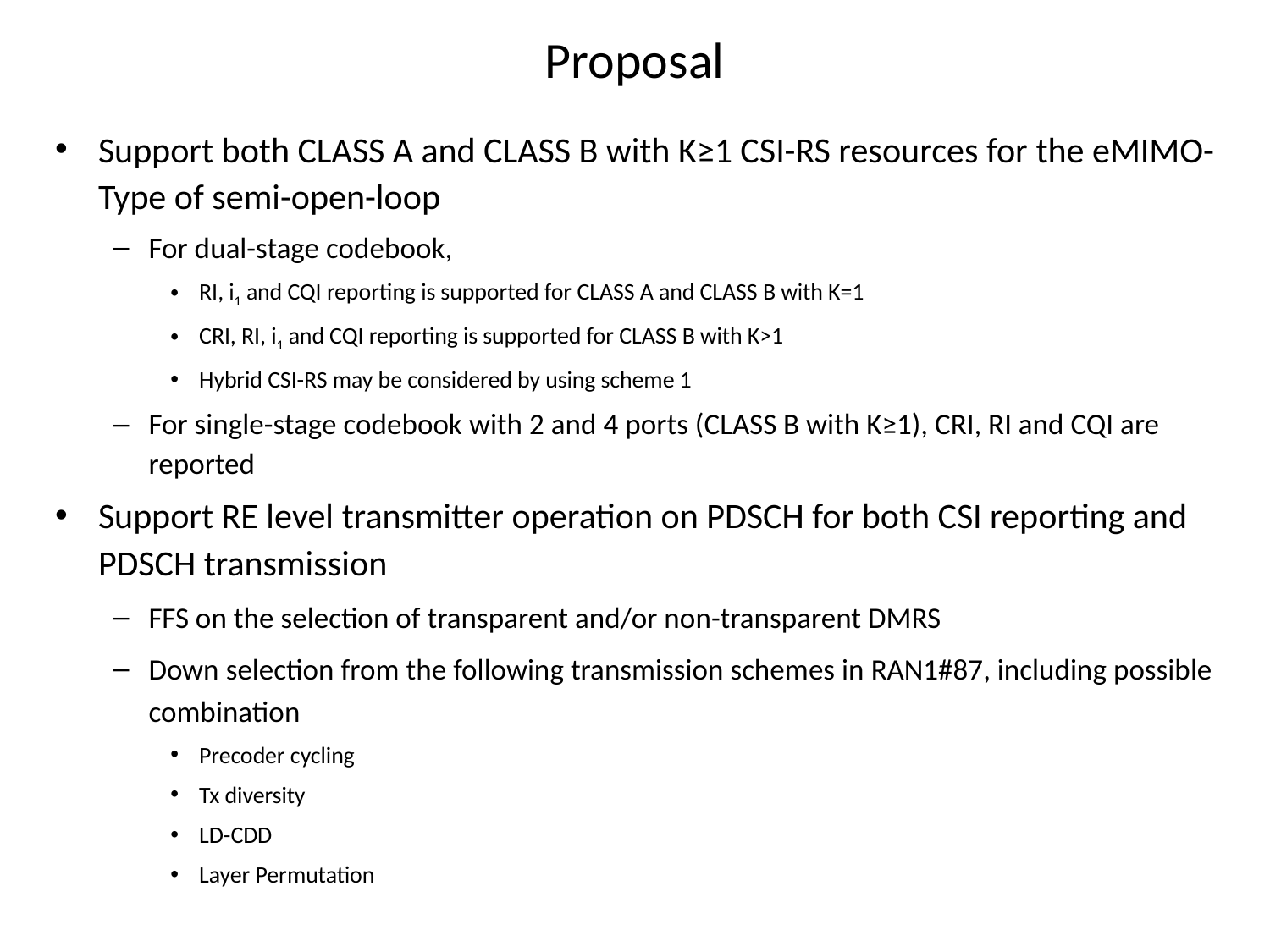

# Proposal
Support both CLASS A and CLASS B with K≥1 CSI-RS resources for the eMIMO-Type of semi-open-loop
For dual-stage codebook,
RI, i1 and CQI reporting is supported for CLASS A and CLASS B with K=1
CRI, RI, i1 and CQI reporting is supported for CLASS B with K>1
Hybrid CSI-RS may be considered by using scheme 1
For single-stage codebook with 2 and 4 ports (CLASS B with K≥1), CRI, RI and CQI are reported
Support RE level transmitter operation on PDSCH for both CSI reporting and PDSCH transmission
FFS on the selection of transparent and/or non-transparent DMRS
Down selection from the following transmission schemes in RAN1#87, including possible combination
Precoder cycling
Tx diversity
LD-CDD
Layer Permutation